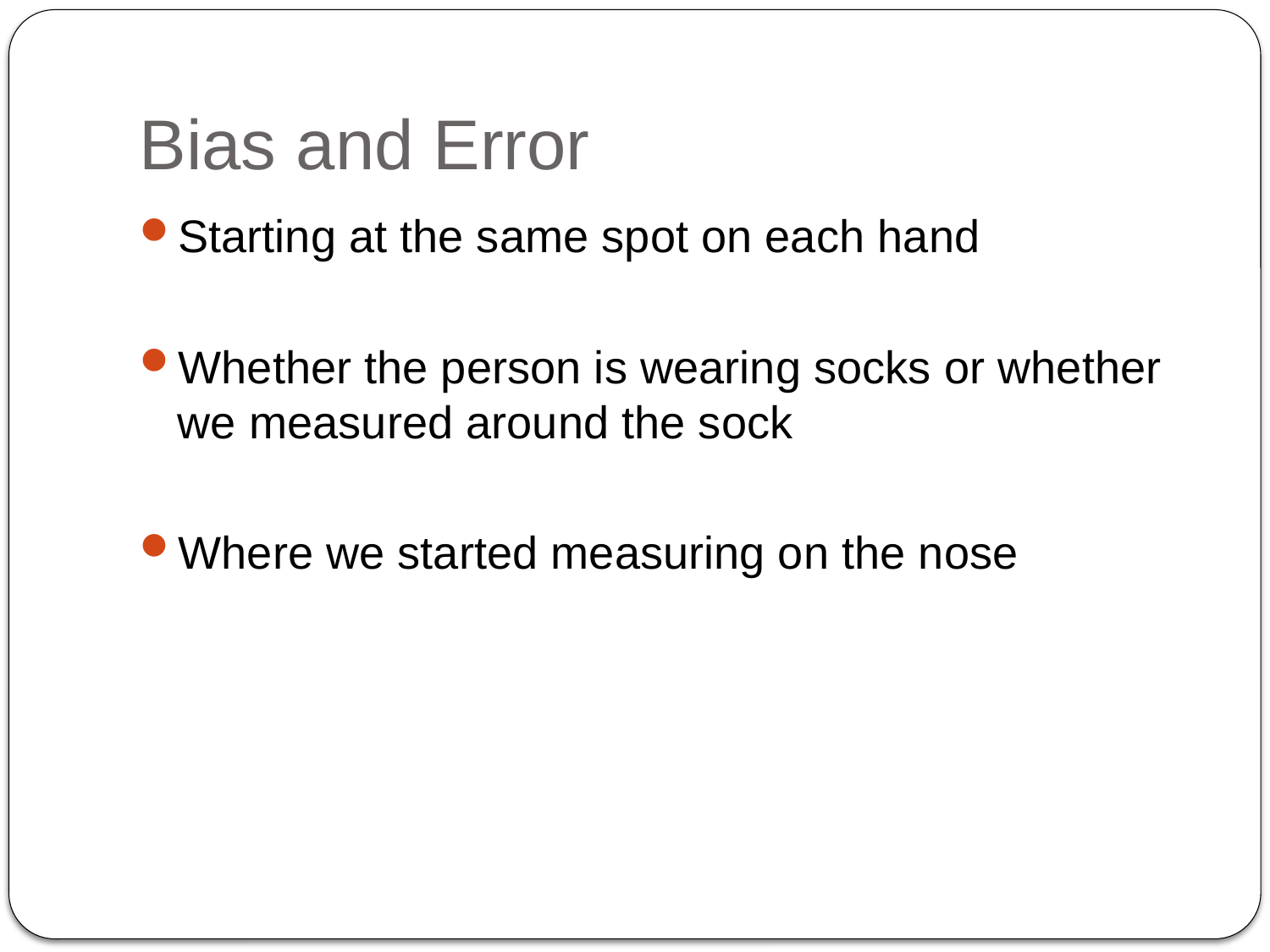

# Bias and Error
Starting at the same spot on each hand

Whether the person is wearing socks or whether we measured around the sock

Where we started measuring on the nose